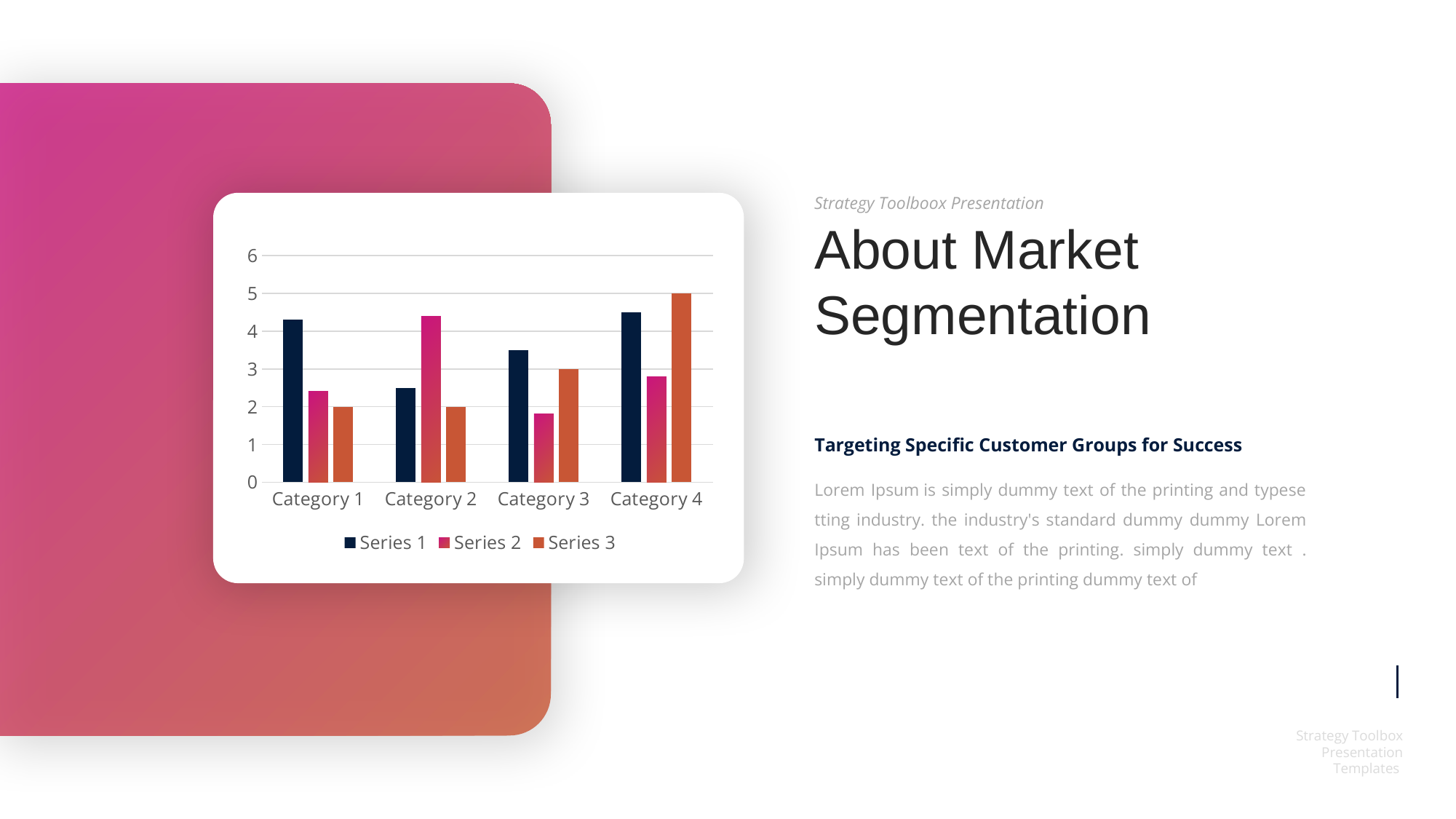

Strategy Toolboox Presentation

About Market Segmentation

### Chart

| Category | Series 1 | Series 2 | Series 3 |
|---|---|---|---|
| Category 1 | 4.3 | 2.4 | 2.0 |
| Category 2 | 2.5 | 4.4 | 2.0 |
| Category 3 | 3.5 | 1.8 | 3.0 |
| Category 4 | 4.5 | 2.8 | 5.0 |
Targeting Specific Customer Groups for Success
Lorem Ipsum is simply dummy text of the printing and typese tting industry. the industry's standard dummy dummy Lorem Ipsum has been text of the printing. simply dummy text . simply dummy text of the printing dummy text of
Strategy Toolbox Presentation Templates